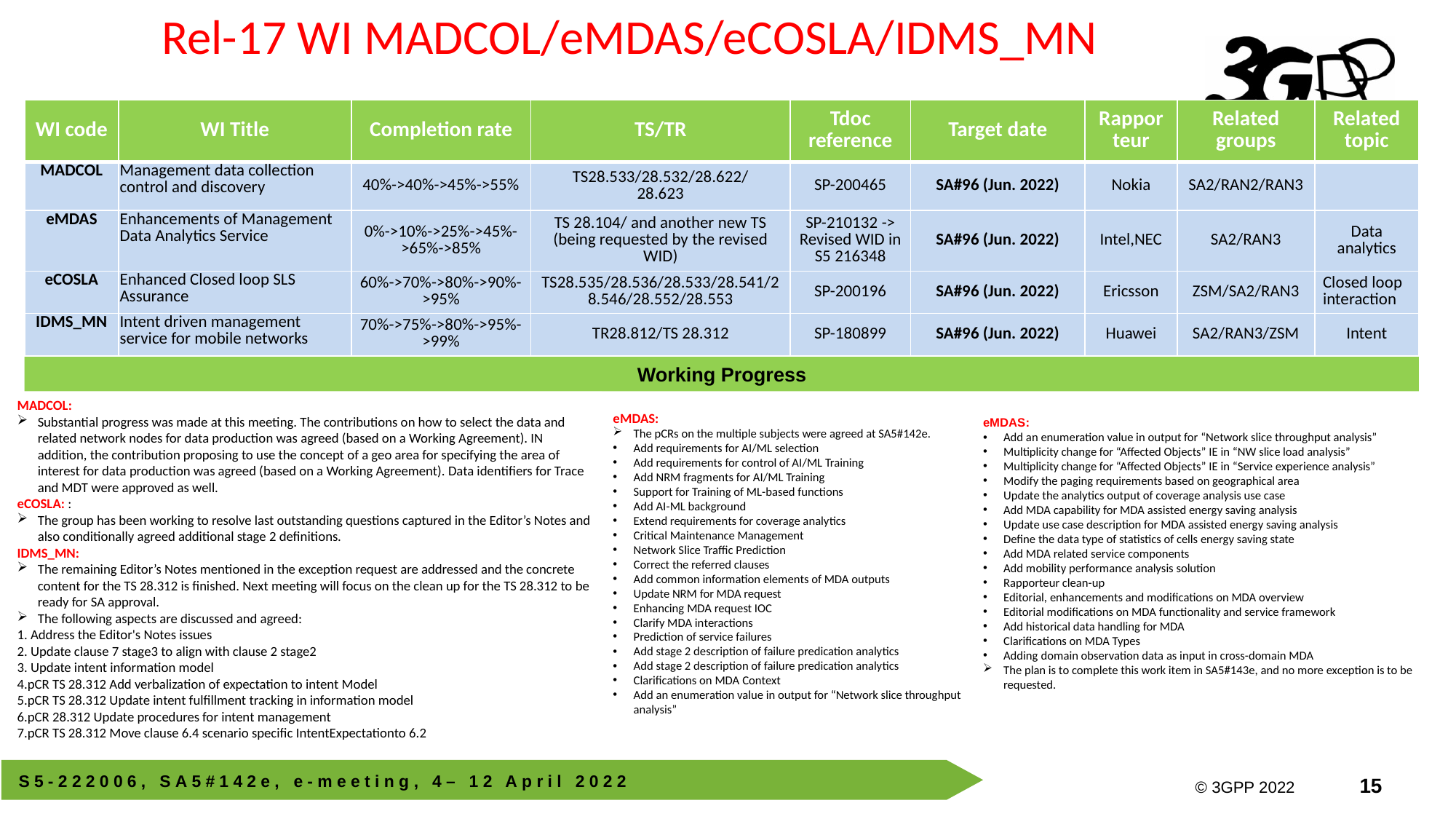

Rel-17 WI MADCOL/eMDAS/eCOSLA/IDMS_MN

| WI code | WI Title | Completion rate | TS/TR | Tdoc reference | Target date | Rapporteur | Related groups | Related topic |
| --- | --- | --- | --- | --- | --- | --- | --- | --- |
| MADCOL | Management data collection control and discovery | 40%->40%->45%->55% | TS28.533/28.532/28.622/ 28.623 | SP-200465 | SA#96 (Jun. 2022) | Nokia | SA2/RAN2/RAN3 |  |
| eMDAS | Enhancements of Management Data Analytics Service | 0%->10%->25%->45%->65%->85% | TS 28.104/ and another new TS (being requested by the revised WID) | SP-210132 -> Revised WID in S5 216348 | SA#96 (Jun. 2022) | Intel,NEC | SA2/RAN3 | Data analytics |
| eCOSLA | Enhanced Closed loop SLS Assurance | 60%->70%->80%->90%->95% | TS28.535/28.536/28.533/28.541/28.546/28.552/28.553 | SP-200196 | SA#96 (Jun. 2022) | Ericsson | ZSM/SA2/RAN3 | Closed loop interaction |
| IDMS\_MN | Intent driven management service for mobile networks | 70%->75%->80%->95%->99% | TR28.812/TS 28.312 | SP-180899 | SA#96 (Jun. 2022) | Huawei | SA2/RAN3/ZSM | Intent |
Working Progress
MADCOL:
Substantial progress was made at this meeting. The contributions on how to select the data and related network nodes for data production was agreed (based on a Working Agreement). IN addition, the contribution proposing to use the concept of a geo area for specifying the area of interest for data production was agreed (based on a Working Agreement). Data identifiers for Trace and MDT were approved as well.
eCOSLA: :
The group has been working to resolve last outstanding questions captured in the Editor’s Notes and also conditionally agreed additional stage 2 definitions.
IDMS_MN:
The remaining Editor’s Notes mentioned in the exception request are addressed and the concrete content for the TS 28.312 is finished. Next meeting will focus on the clean up for the TS 28.312 to be ready for SA approval.
The following aspects are discussed and agreed:
1. Address the Editor's Notes issues
2. Update clause 7 stage3 to align with clause 2 stage2
3. Update intent information model
4.pCR TS 28.312 Add verbalization of expectation to intent Model
5.pCR TS 28.312 Update intent fulfillment tracking in information model
6.pCR 28.312 Update procedures for intent management
7.pCR TS 28.312 Move clause 6.4 scenario specific IntentExpectationto 6.2
eMDAS:
The pCRs on the multiple subjects were agreed at SA5#142e.
Add requirements for AI/ML selection
Add requirements for control of AI/ML Training
Add NRM fragments for AI/ML Training
Support for Training of ML-based functions
Add AI-ML background
Extend requirements for coverage analytics
Critical Maintenance Management
Network Slice Traffic Prediction
Correct the referred clauses
Add common information elements of MDA outputs
Update NRM for MDA request
Enhancing MDA request IOC
Clarify MDA interactions
Prediction of service failures
Add stage 2 description of failure predication analytics
Add stage 2 description of failure predication analytics
Clarifications on MDA Context
Add an enumeration value in output for “Network slice throughput analysis”
eMDAS:
Add an enumeration value in output for “Network slice throughput analysis”
Multiplicity change for “Affected Objects” IE in “NW slice load analysis”
Multiplicity change for “Affected Objects” IE in “Service experience analysis”
Modify the paging requirements based on geographical area
Update the analytics output of coverage analysis use case
Add MDA capability for MDA assisted energy saving analysis
Update use case description for MDA assisted energy saving analysis
Define the data type of statistics of cells energy saving state
Add MDA related service components
Add mobility performance analysis solution
Rapporteur clean-up
Editorial, enhancements and modifications on MDA overview
Editorial modifications on MDA functionality and service framework
Add historical data handling for MDA
Clarifications on MDA Types
Adding domain observation data as input in cross-domain MDA
The plan is to complete this work item in SA5#143e, and no more exception is to be requested.